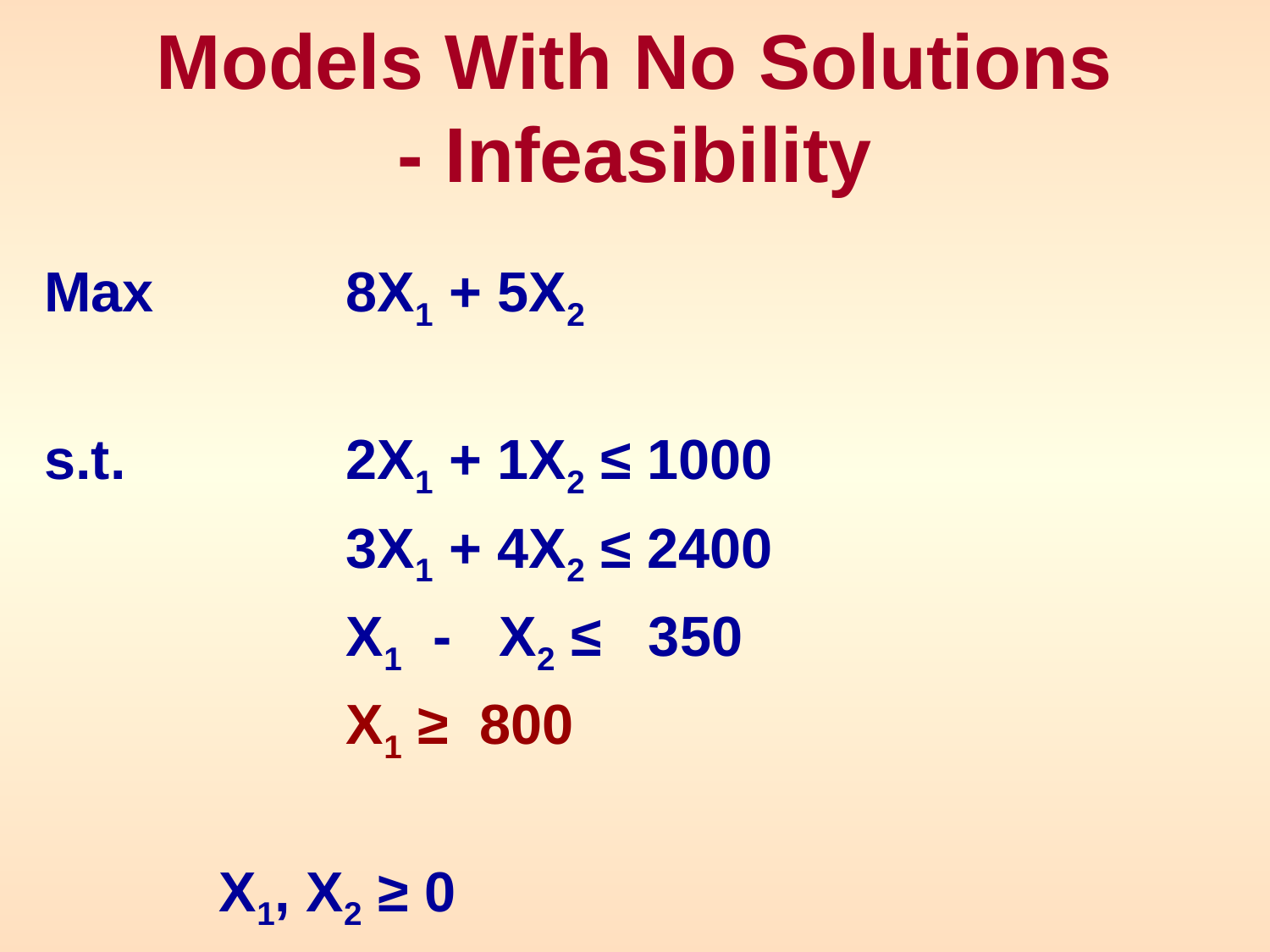

# Models With No Solutions - Infeasibility
Max 		8X1 + 5X2

s.t.		2X1 + 1X2 ≤ 1000
			3X1 + 4X2 ≤ 2400
	  		X1  -   X2 ≤   350
			X1 ≥  800

	        	X1, X2 ≥ 0